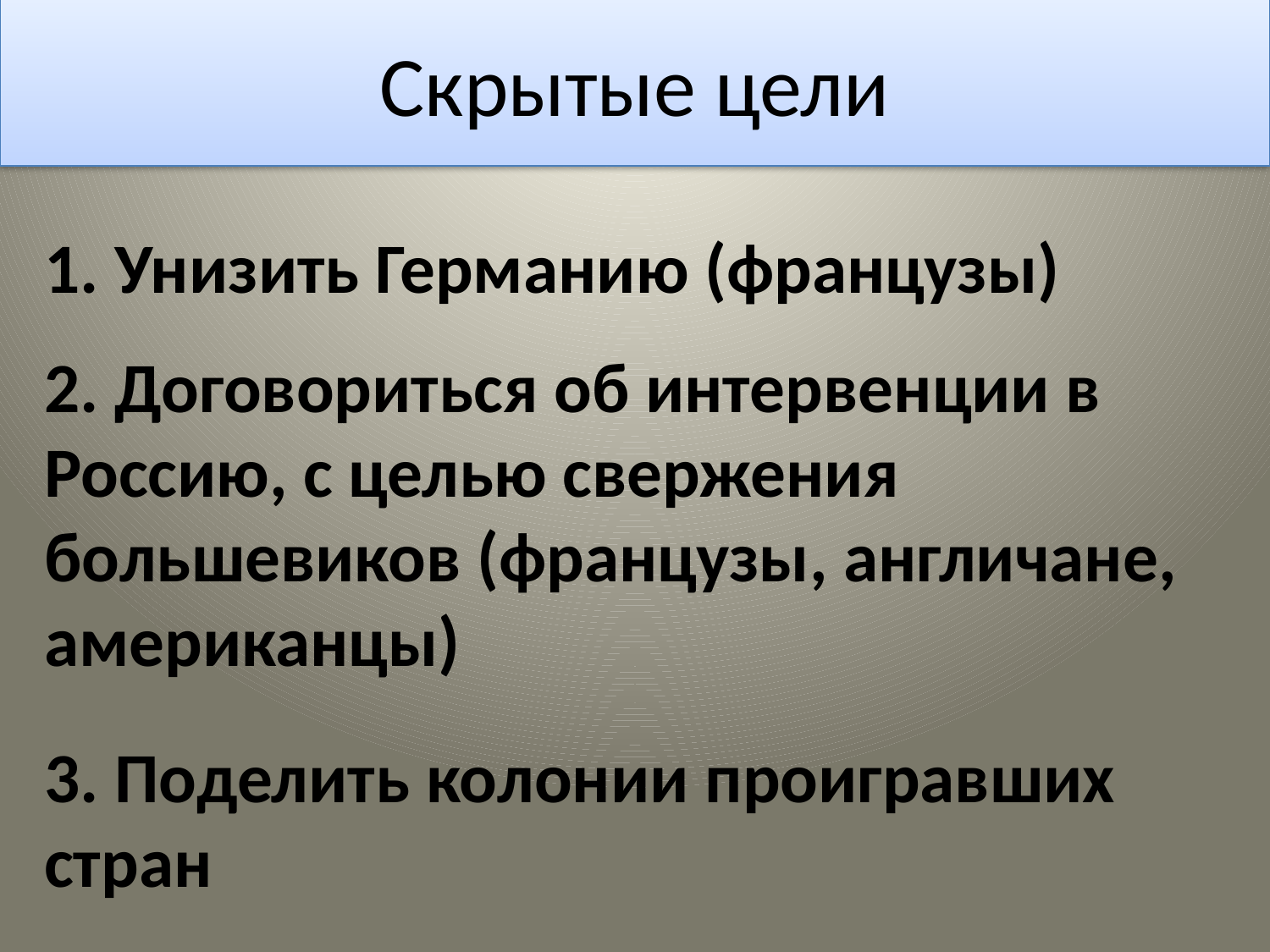

Скрытые цели
#
1. Унизить Германию (французы)
2. Договориться об интервенции в Россию, с целью свержения большевиков (французы, англичане, американцы)
3. Поделить колонии проигравших стран